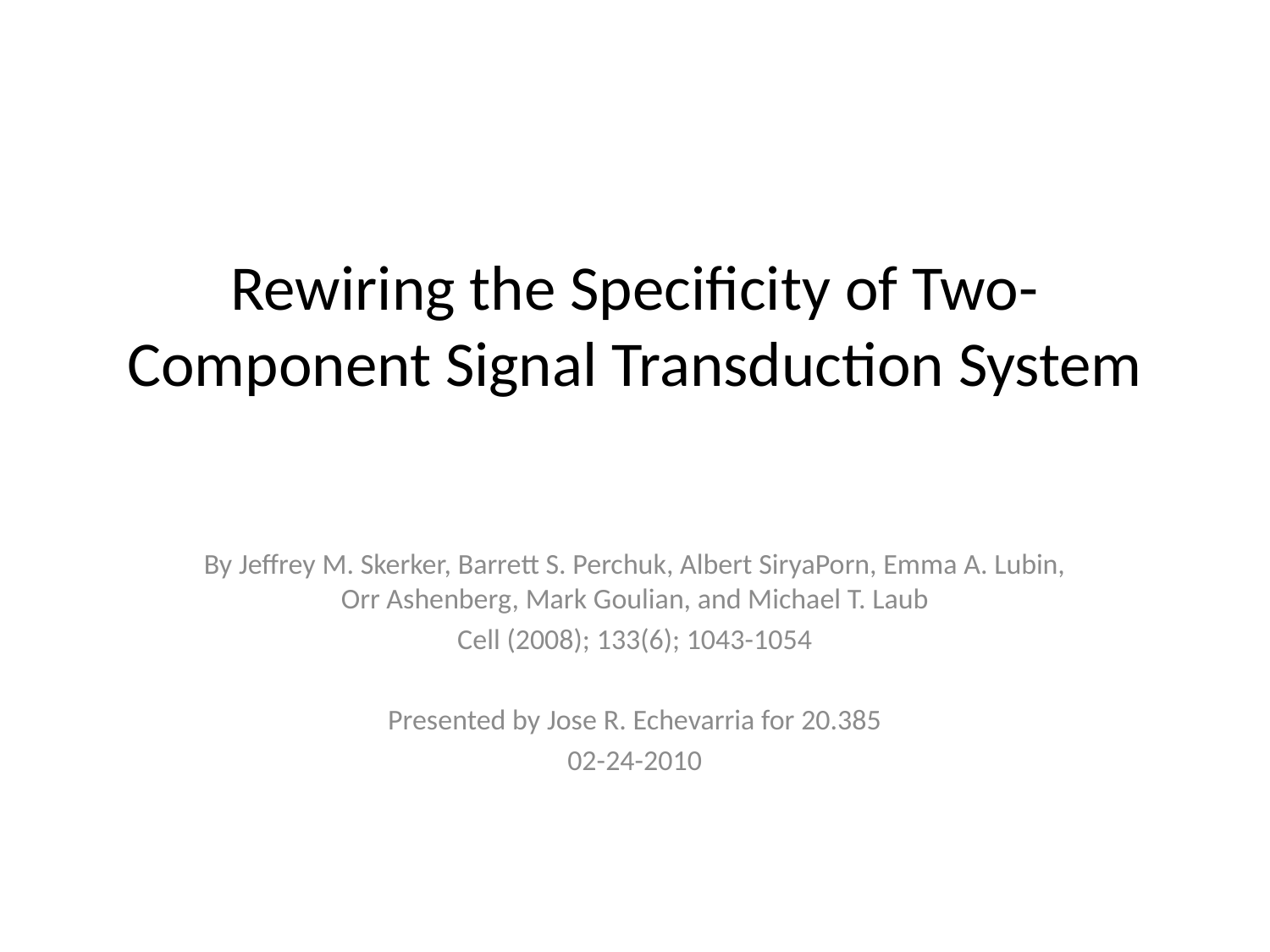

# Rewiring the Specificity of Two-Component Signal Transduction System
By Jeffrey M. Skerker, Barrett S. Perchuk, Albert SiryaPorn, Emma A. Lubin, Orr Ashenberg, Mark Goulian, and Michael T. Laub
Cell (2008); 133(6); 1043-1054

Presented by Jose R. Echevarria for 20.385
02-24-2010